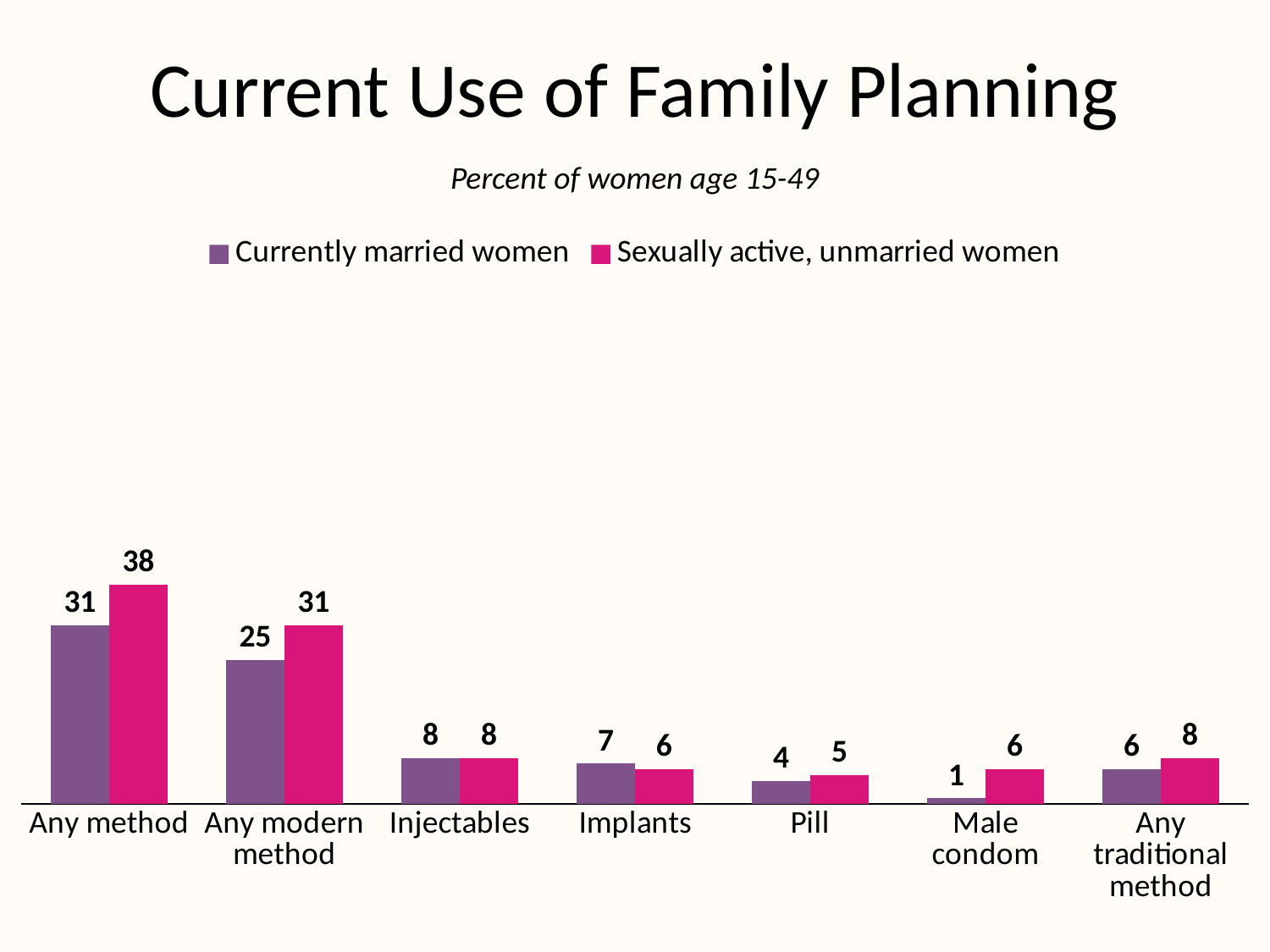

# Current Use of Family Planning
Percent of women age 15-49

### Chart

| Category | Currently married women | Sexually active, unmarried women |
|---|---|---|
| Any method | 31.0 | 38.0 |
| Any modern method | 25.0 | 31.0 |
| Injectables | 8.0 | 8.0 |
| Implants | 7.0 | 6.0 |
| Pill | 4.0 | 5.0 |
| Male condom | 1.0 | 6.0 |
| Any traditional method | 6.0 | 8.0 |